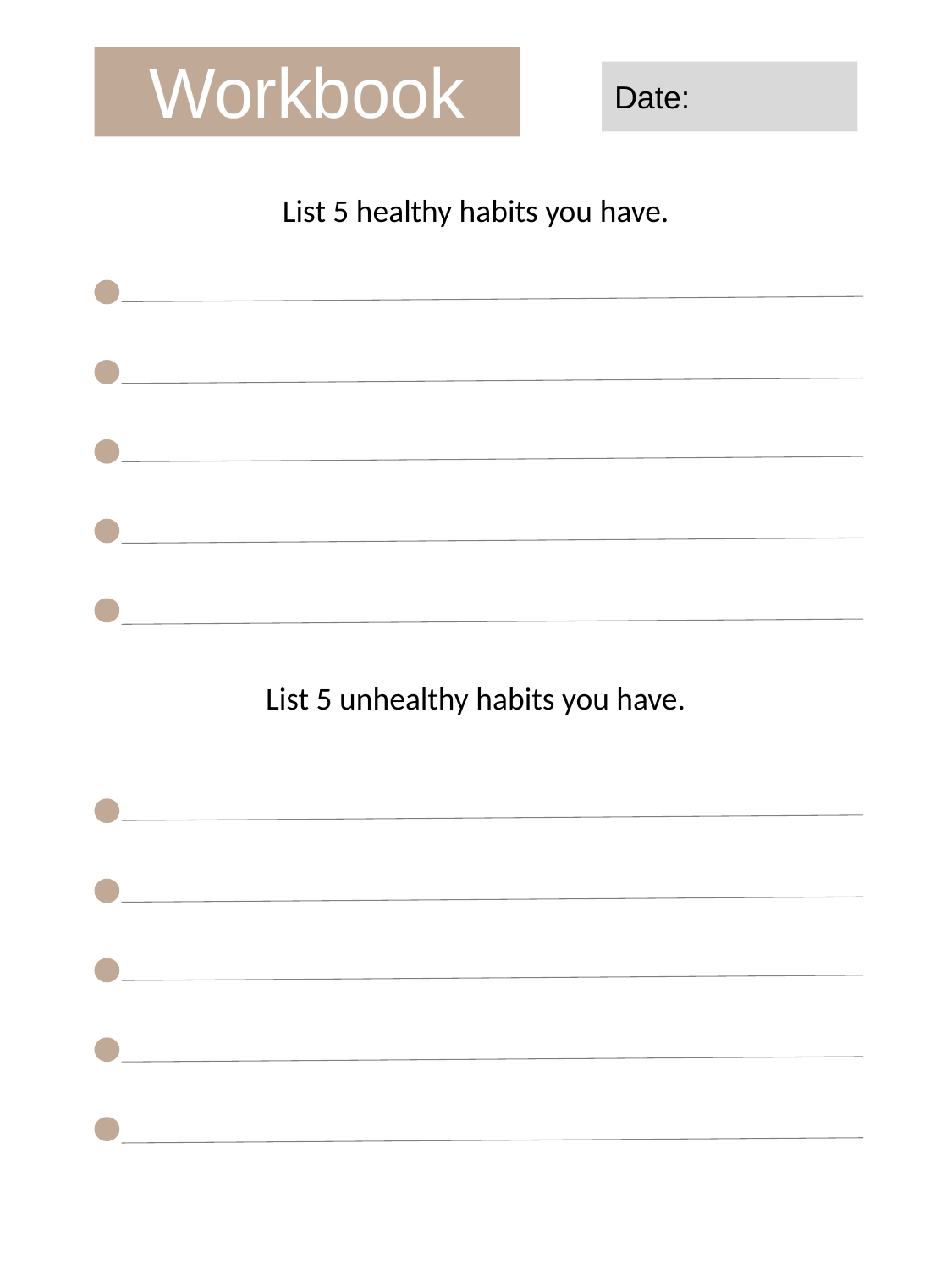

Workbook

Date:
List 5 healthy habits you have.

List 5 unhealthy habits you have.